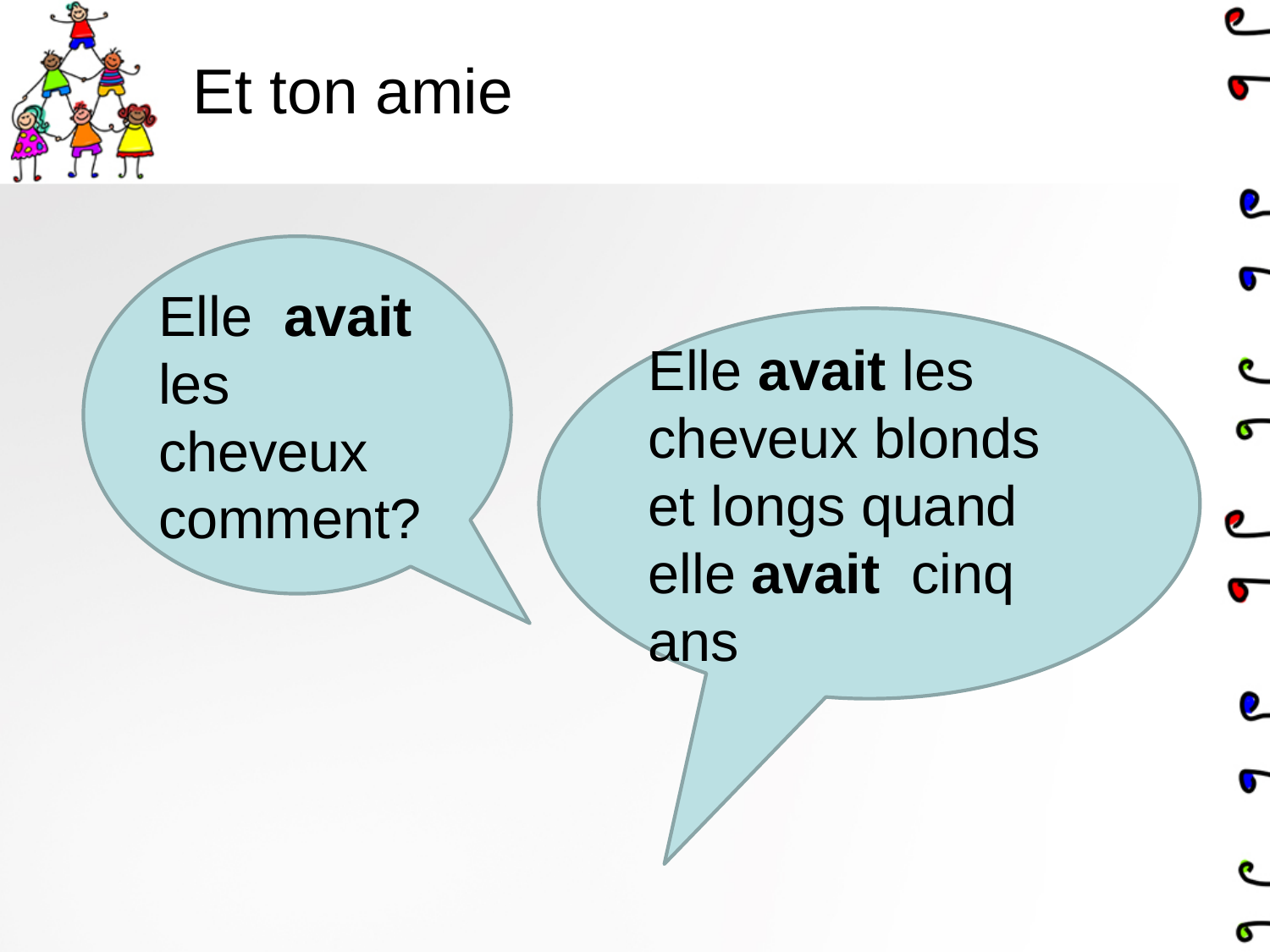

# Et ton amie
Elle  avait les cheveux comment?
Elle avait les cheveux blonds et longs quand elle avait  cinq ans